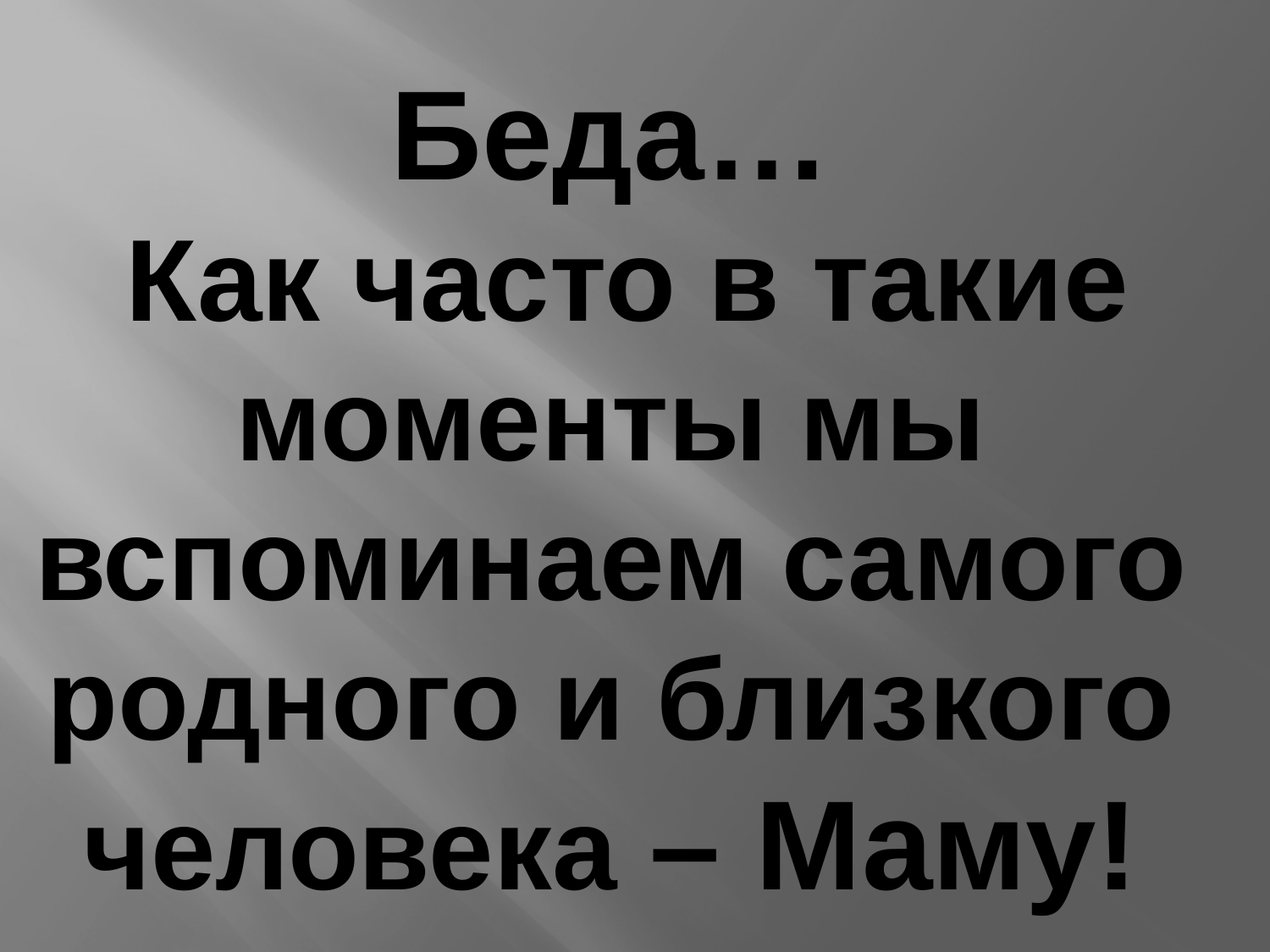

# Беда… Как часто в такие моменты мы вспоминаем самого родного и близкого человека – Маму!